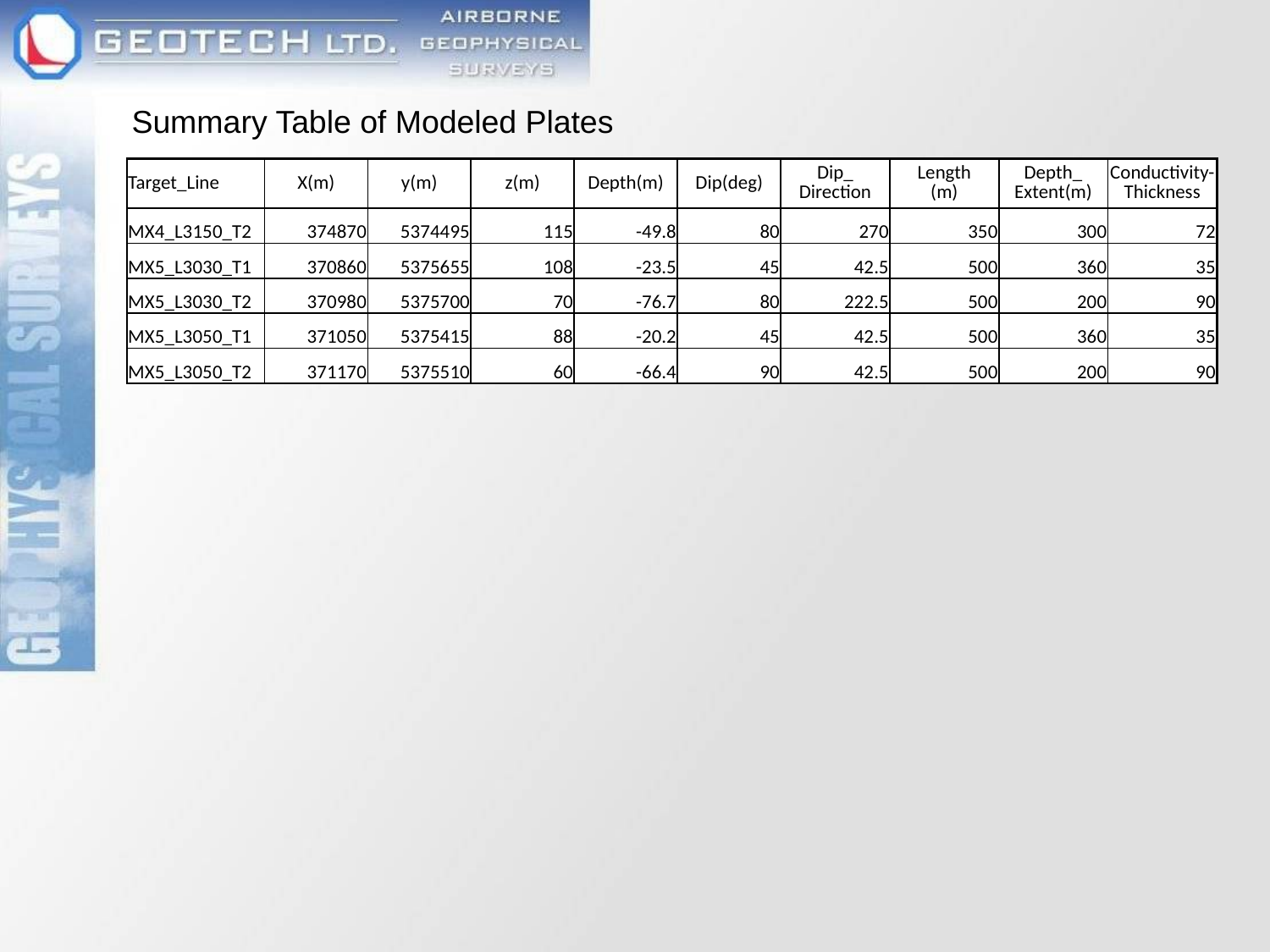

Summary Table of Modeled Plates
| Target\_Line | X(m) | y(m) | z(m) | Depth(m) | Dip(deg) | Dip\_ Direction | Length (m) | Depth\_ Extent(m) | Conductivity-Thickness |
| --- | --- | --- | --- | --- | --- | --- | --- | --- | --- |
| MX4\_L3150\_T2 | 374870 | 5374495 | 115 | -49.8 | 80 | 270 | 350 | 300 | 72 |
| MX5\_L3030\_T1 | 370860 | 5375655 | 108 | -23.5 | 45 | 42.5 | 500 | 360 | 35 |
| MX5\_L3030\_T2 | 370980 | 5375700 | 70 | -76.7 | 80 | 222.5 | 500 | 200 | 90 |
| MX5\_L3050\_T1 | 371050 | 5375415 | 88 | -20.2 | 45 | 42.5 | 500 | 360 | 35 |
| MX5\_L3050\_T2 | 371170 | 5375510 | 60 | -66.4 | 90 | 42.5 | 500 | 200 | 90 |